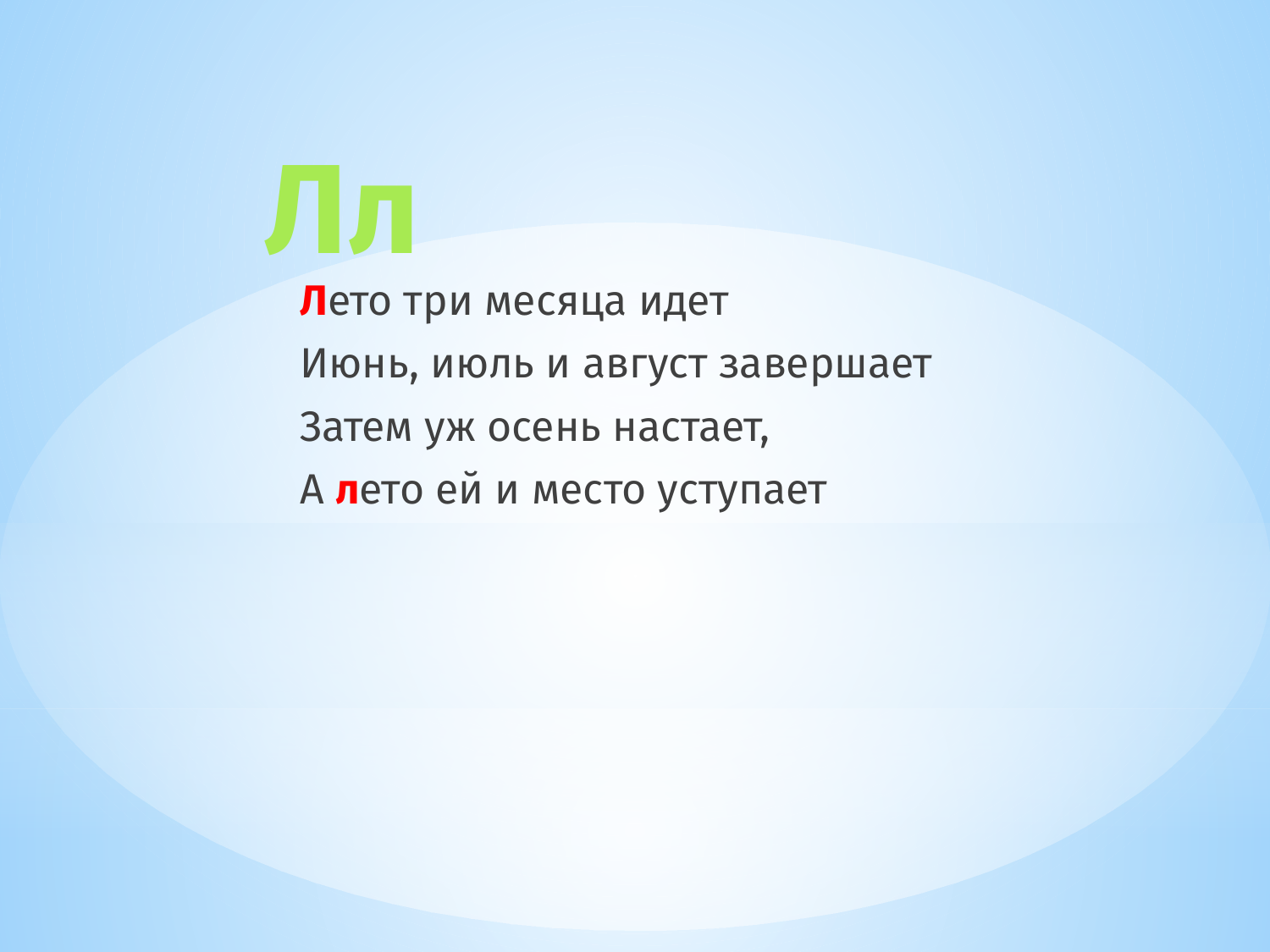

# Лл
Лето три месяца идет
Июнь, июль и август завершает
Затем уж осень настает,
А лето ей и место уступает